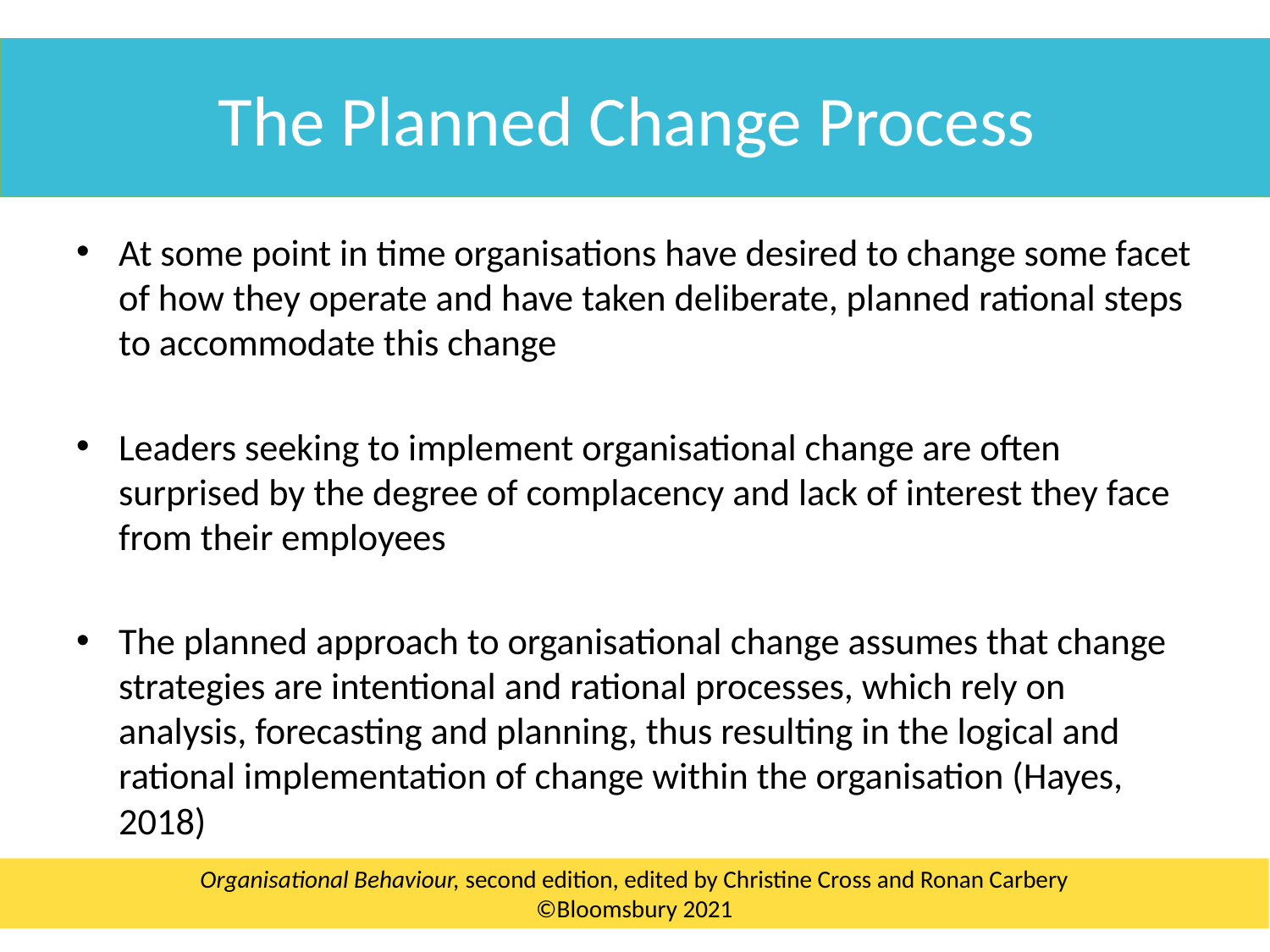

The Planned Change Process
At some point in time organisations have desired to change some facet of how they operate and have taken deliberate, planned rational steps to accommodate this change

Leaders seeking to implement organisational change are often surprised by the degree of complacency and lack of interest they face from their employees

The planned approach to organisational change assumes that change strategies are intentional and rational processes, which rely on analysis, forecasting and planning, thus resulting in the logical and rational implementation of change within the organisation (Hayes, 2018)